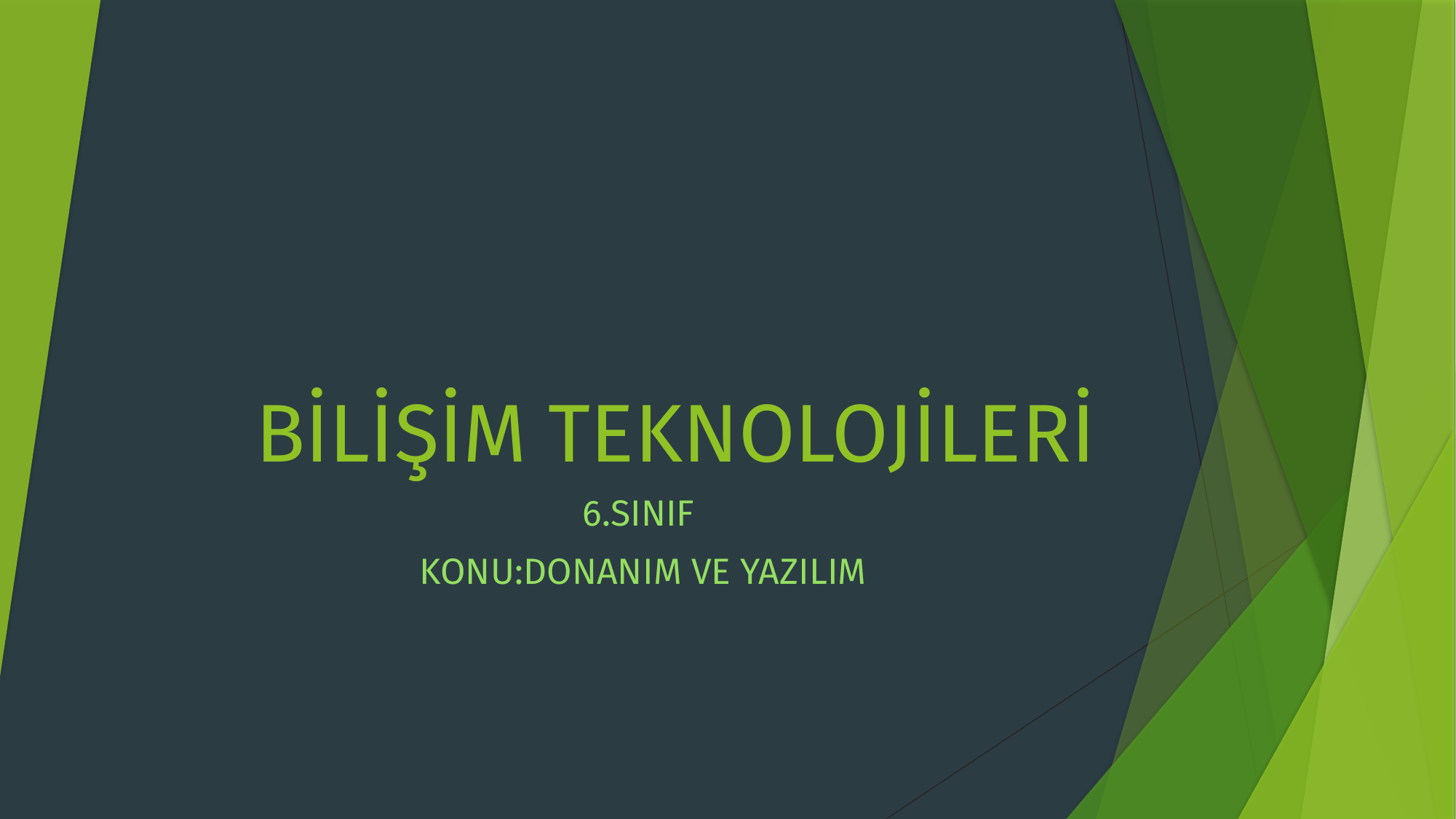

# BİLİŞİM TEKNOLOJİLERİ
6.SINIF
KONU:DONANIM VE YAZILIM